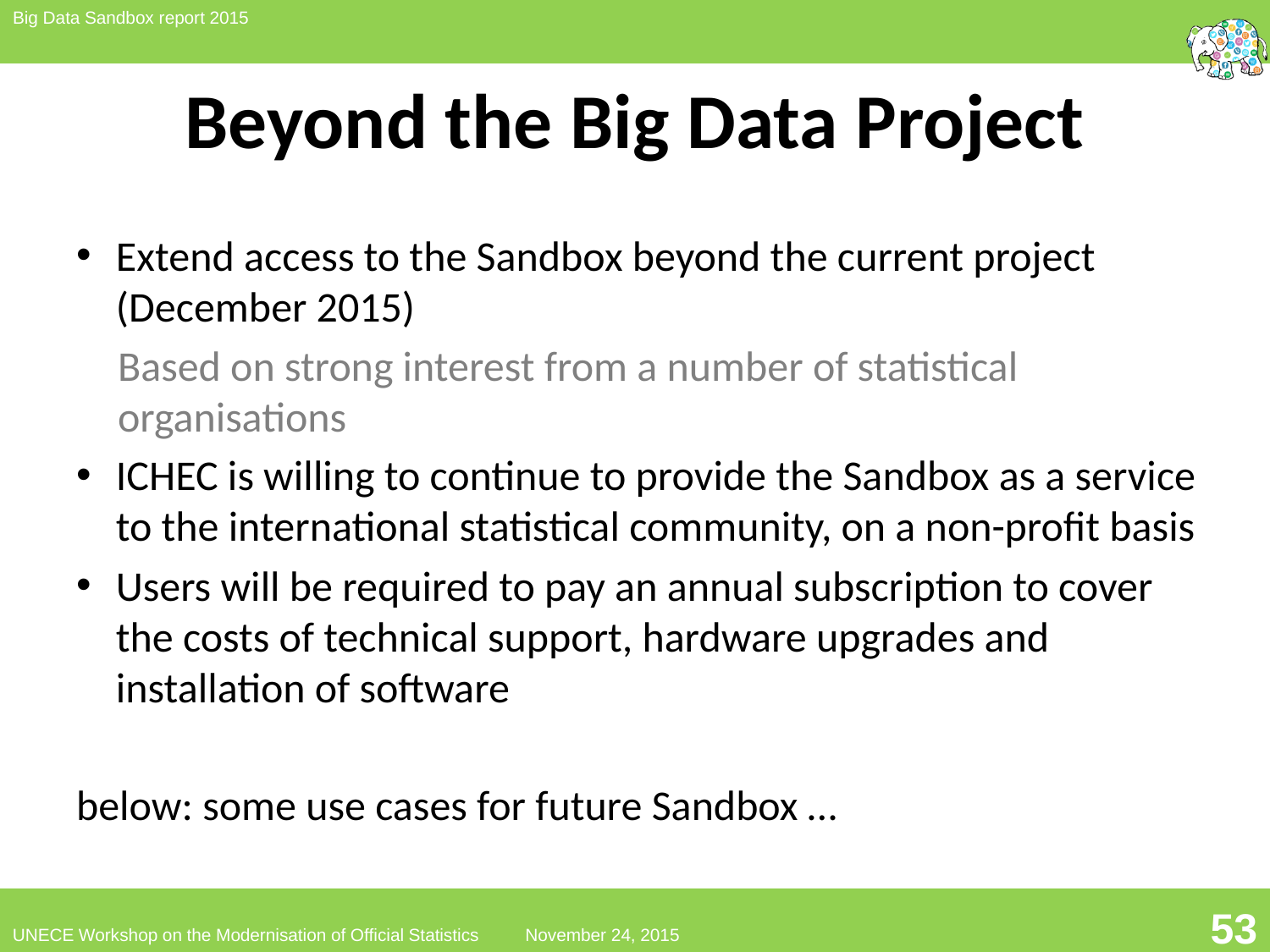

# Beyond the Big Data Project
Extend access to the Sandbox beyond the current project (December 2015)
Based on strong interest from a number of statistical organisations
ICHEC is willing to continue to provide the Sandbox as a service to the international statistical community, on a non-profit basis
Users will be required to pay an annual subscription to cover the costs of technical support, hardware upgrades and installation of software

below: some use cases for future Sandbox …
3
53